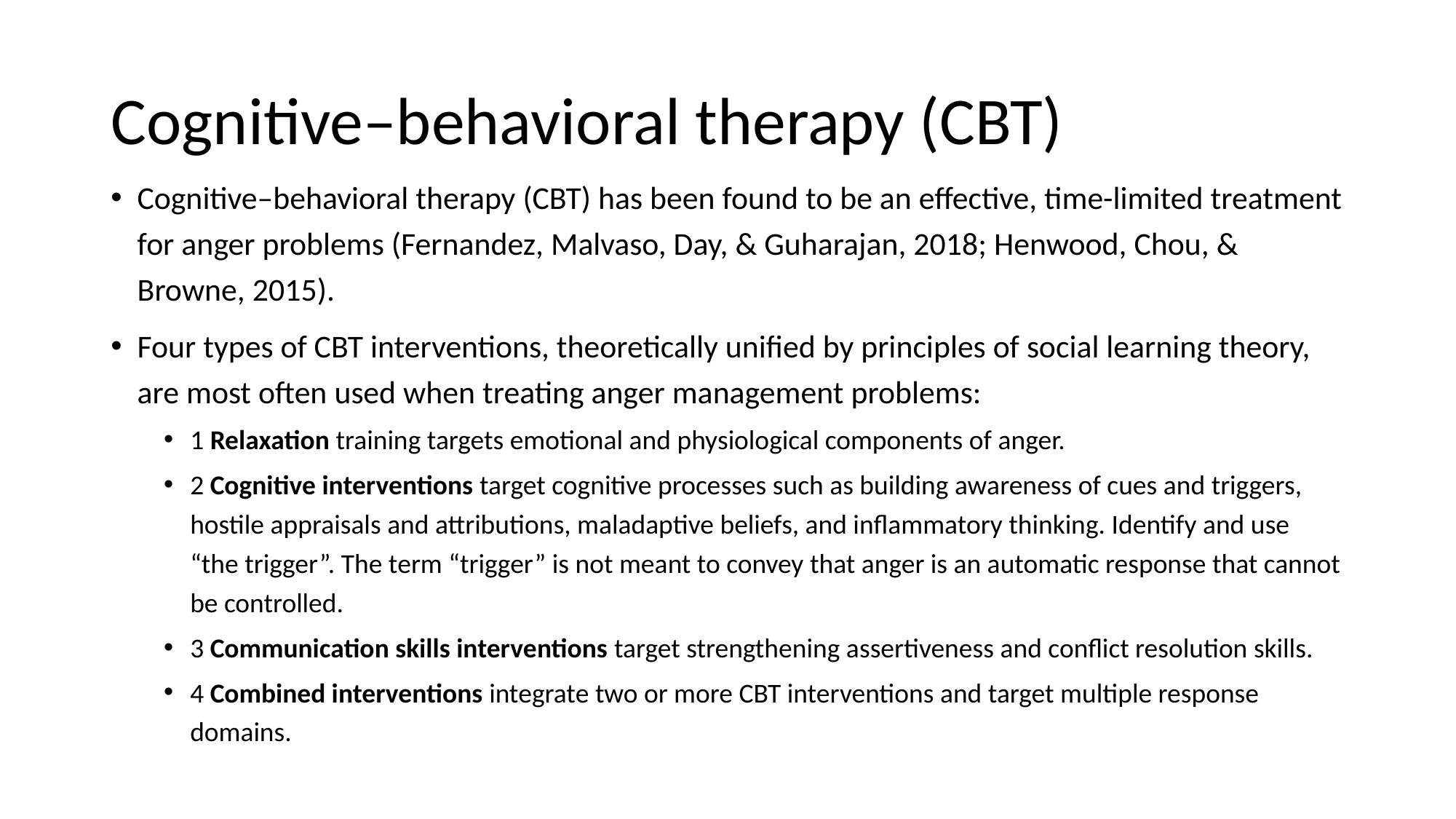

# Cognitive–behavioral therapy (CBT)
Cognitive–behavioral therapy (CBT) has been found to be an effective, time-limited treatment for anger problems (Fernandez, Malvaso, Day, & Guharajan, 2018; Henwood, Chou, & Browne, 2015).
Four types of CBT interventions, theoretically unified by principles of social learning theory, are most often used when treating anger management problems:
1 Relaxation training targets emotional and physiological components of anger.
2 Cognitive interventions target cognitive processes such as building awareness of cues and triggers, hostile appraisals and attributions, maladaptive beliefs, and inflammatory thinking. Identify and use  “the trigger”. The term “trigger” is not meant to convey that anger is an automatic response that cannot be controlled.
3 Communication skills interventions target strengthening assertiveness and conflict resolution skills.
4 Combined interventions integrate two or more CBT interventions and target multiple response domains.